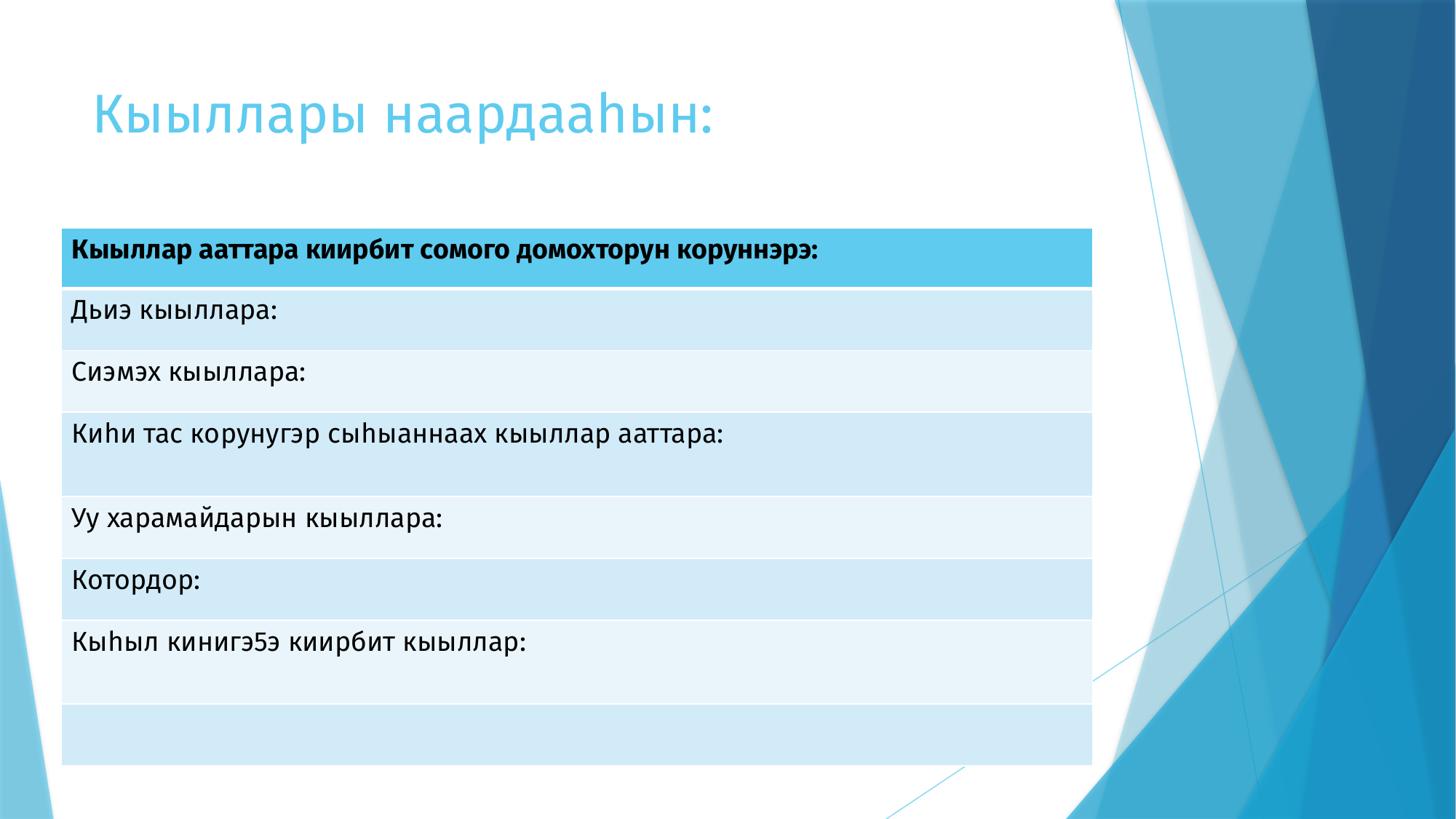

# Кыыллары наардааhын:
| Кыыллар ааттара киирбит сомого домохторун коруннэрэ: |
| --- |
| Дьиэ кыыллара: |
| Сиэмэх кыыллара: |
| Киhи тас корунугэр сыhыаннаах кыыллар ааттара: |
| Уу харамайдарын кыыллара: |
| Котордор: |
| Кыhыл кинигэ5э киирбит кыыллар: |
|  |